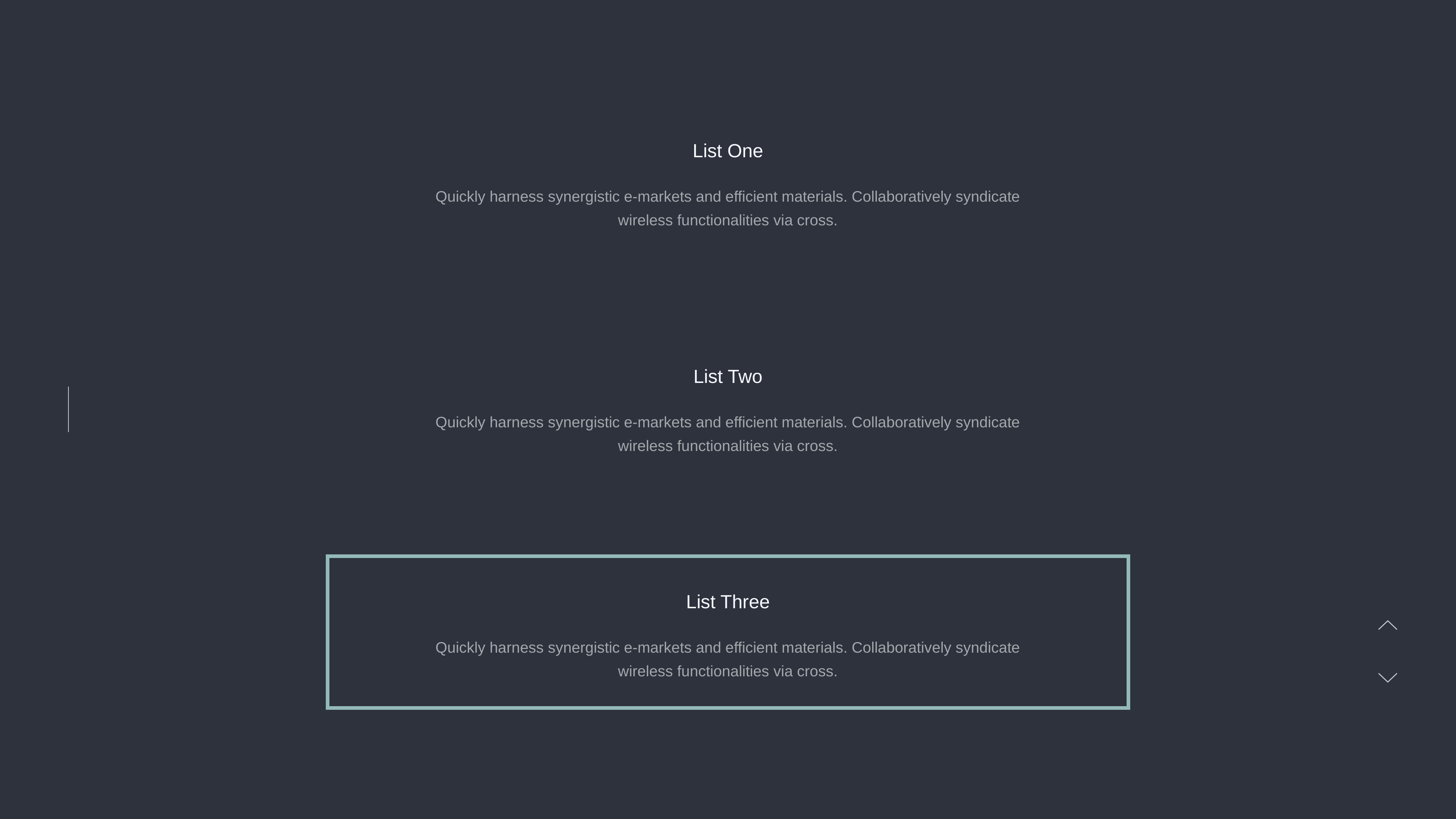

List One
Quickly harness synergistic e-markets and efficient materials. Collaboratively syndicate
wireless functionalities via cross.
List Two
Quickly harness synergistic e-markets and efficient materials. Collaboratively syndicate
wireless functionalities via cross.

List Three
Quickly harness synergistic e-markets and efficient materials. Collaboratively syndicate
wireless functionalities via cross.